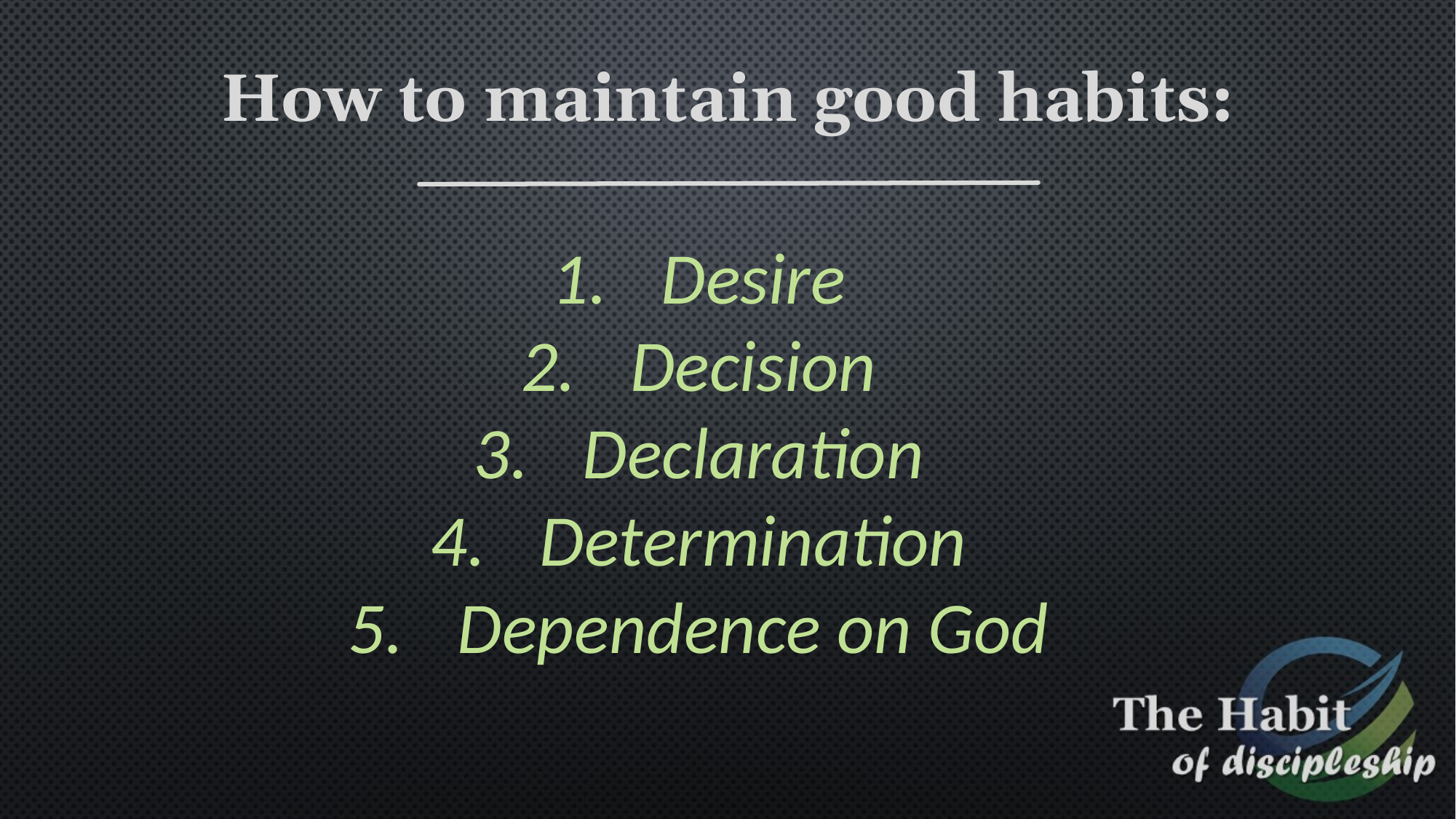

How to maintain good habits:
Desire
Decision
Declaration
Determination
Dependence on God